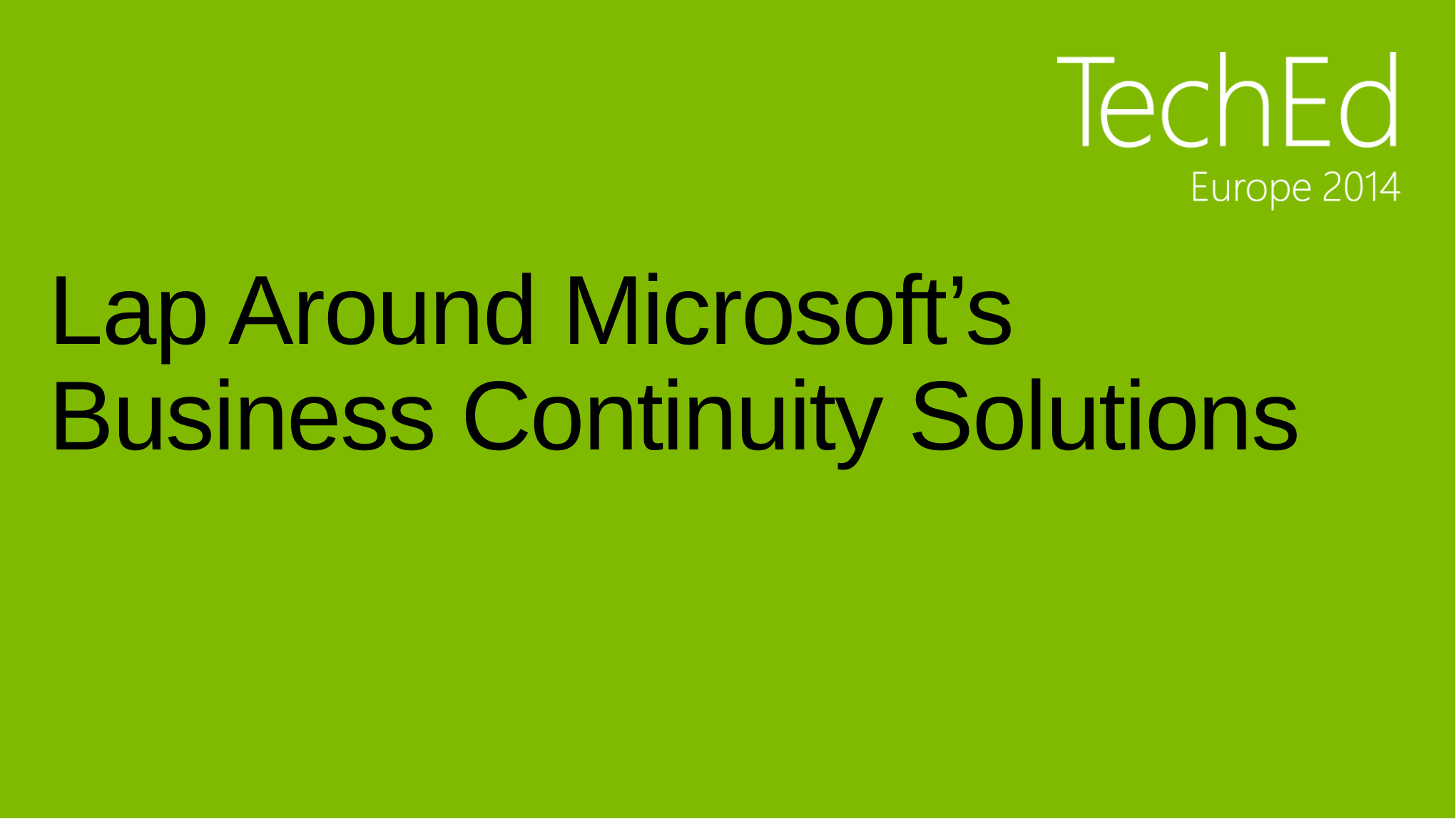

# Lap Around Microsoft’s Business Continuity Solutions